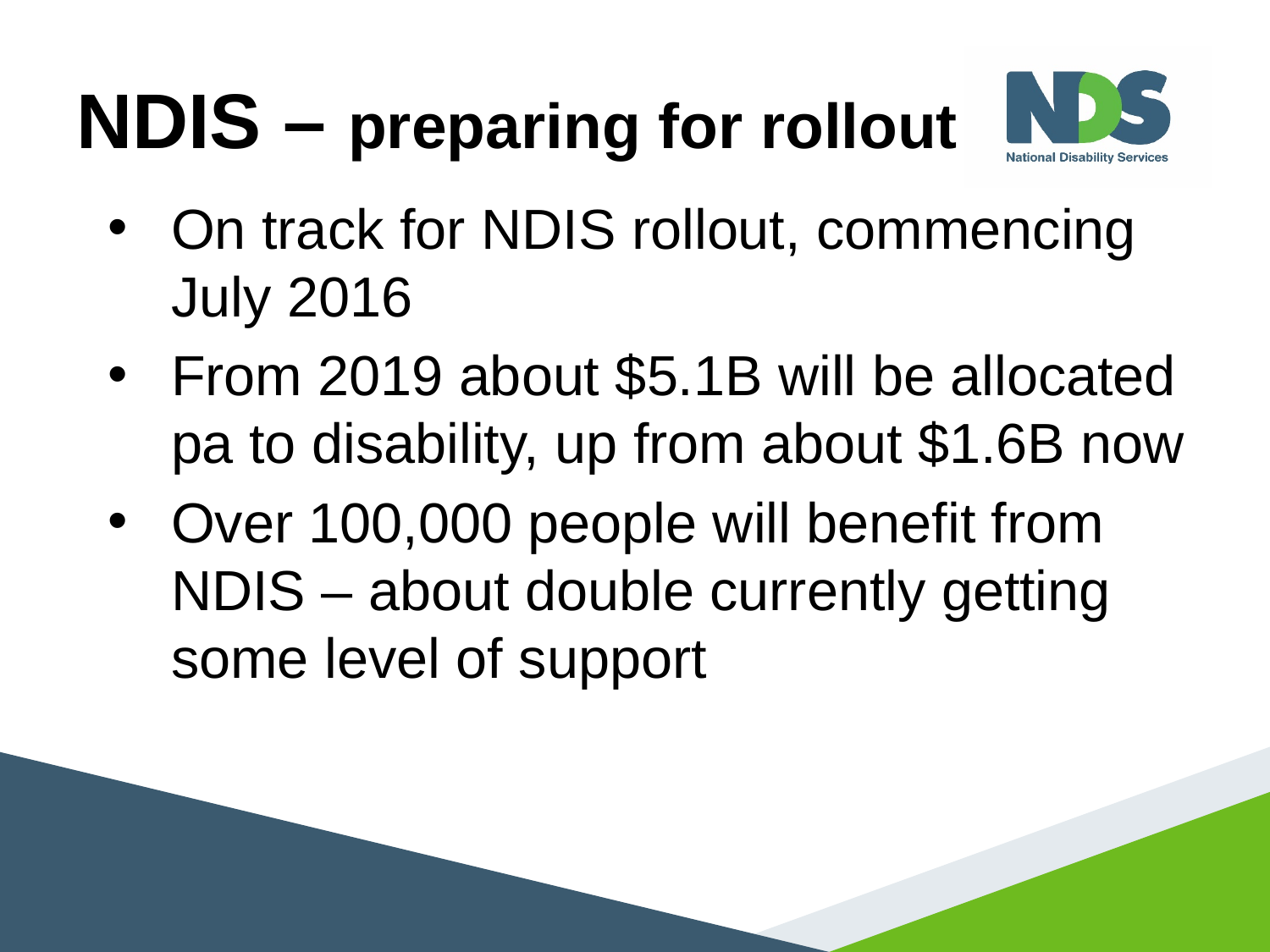

# NDIS – preparing for rollout
On track for NDIS rollout, commencing July 2016
From 2019 about $5.1B will be allocated pa to disability, up from about $1.6B now
Over 100,000 people will benefit from NDIS – about double currently getting some level of support